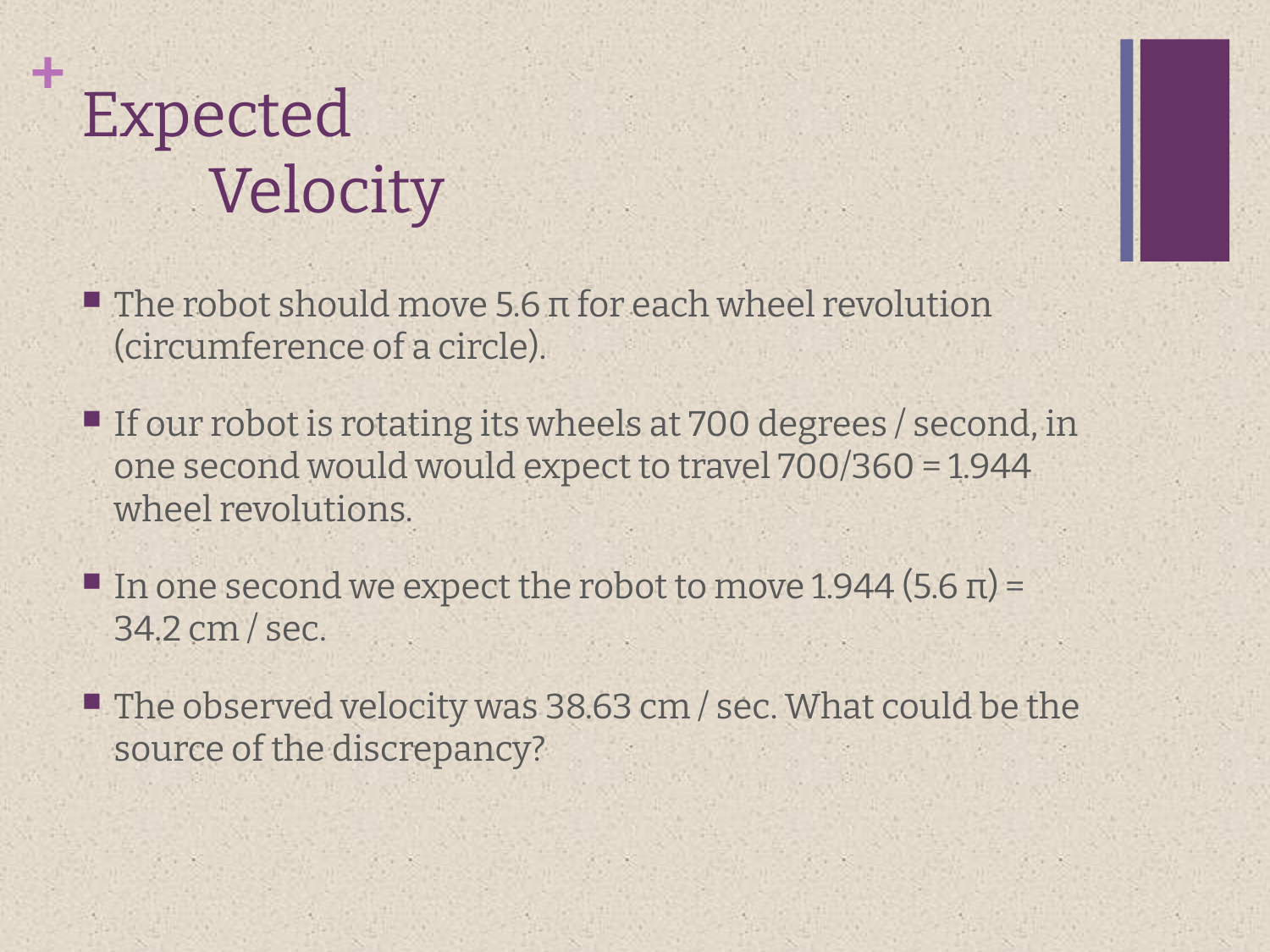

# Expected Velocity
The robot should move 5.6 π for each wheel revolution (circumference of a circle).
If our robot is rotating its wheels at 700 degrees / second, in one second would would expect to travel 700/360 = 1.944 wheel revolutions.
In one second we expect the robot to move 1.944 (5.6 π) =  34.2 cm / sec.
The observed velocity was 38.63 cm / sec. What could be the source of the discrepancy?